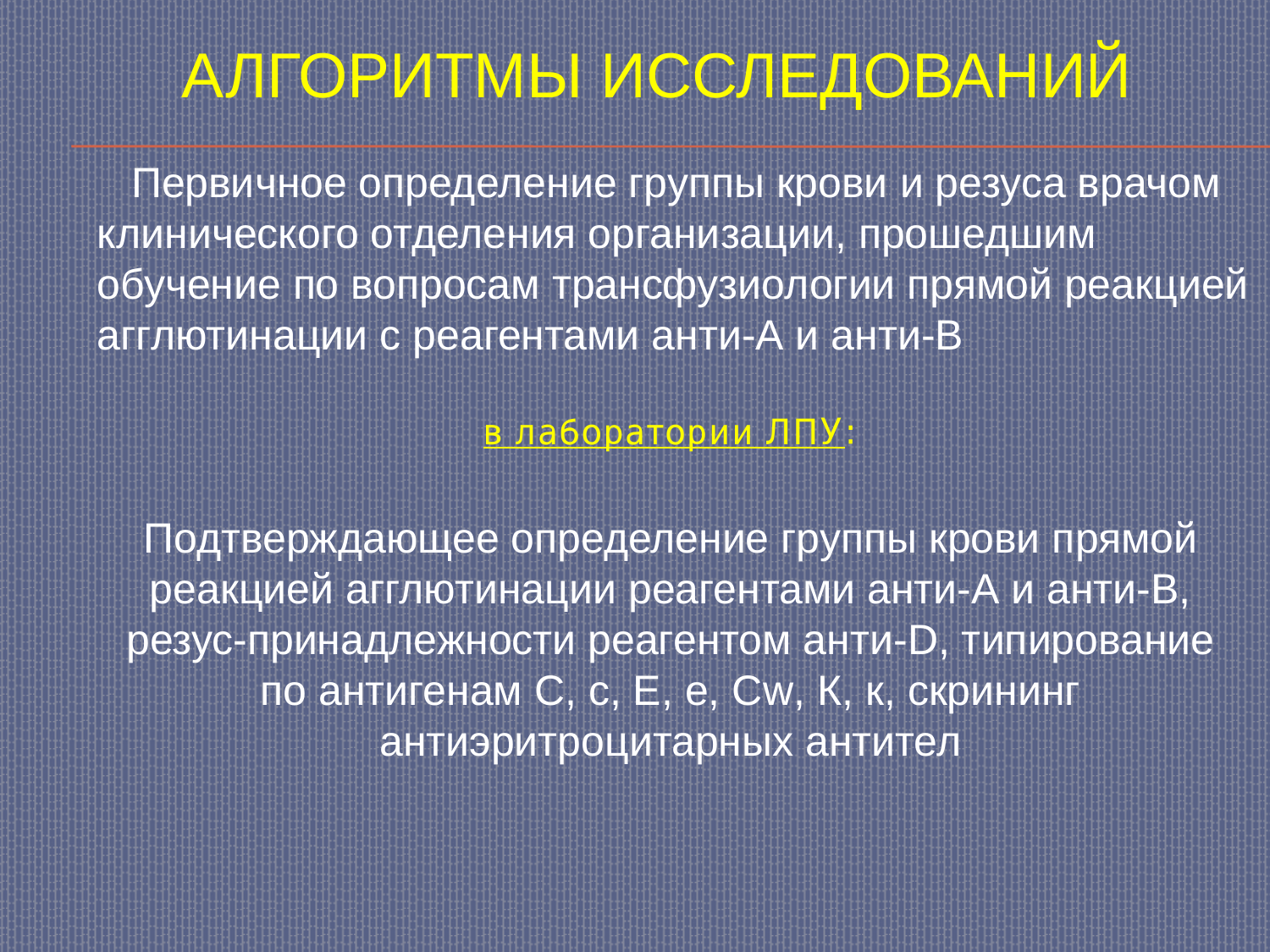

# Алгоритмы исследований
          Первичное определение группы крови и резуса врачом клинического отделения организации, прошедшим обучение по вопросам трансфузиологии прямой реакцией агглютинации с реагентами анти-А и анти-В

в лаборатории ЛПУ:

Подтверждающее определение группы крови прямой реакцией агглютинации реагентами анти-А и анти-В, резус-принадлежности реагентом анти-D, типирование по антигенам С, с, Е, е, Сw, К, к, скрининг антиэритроцитарных антител